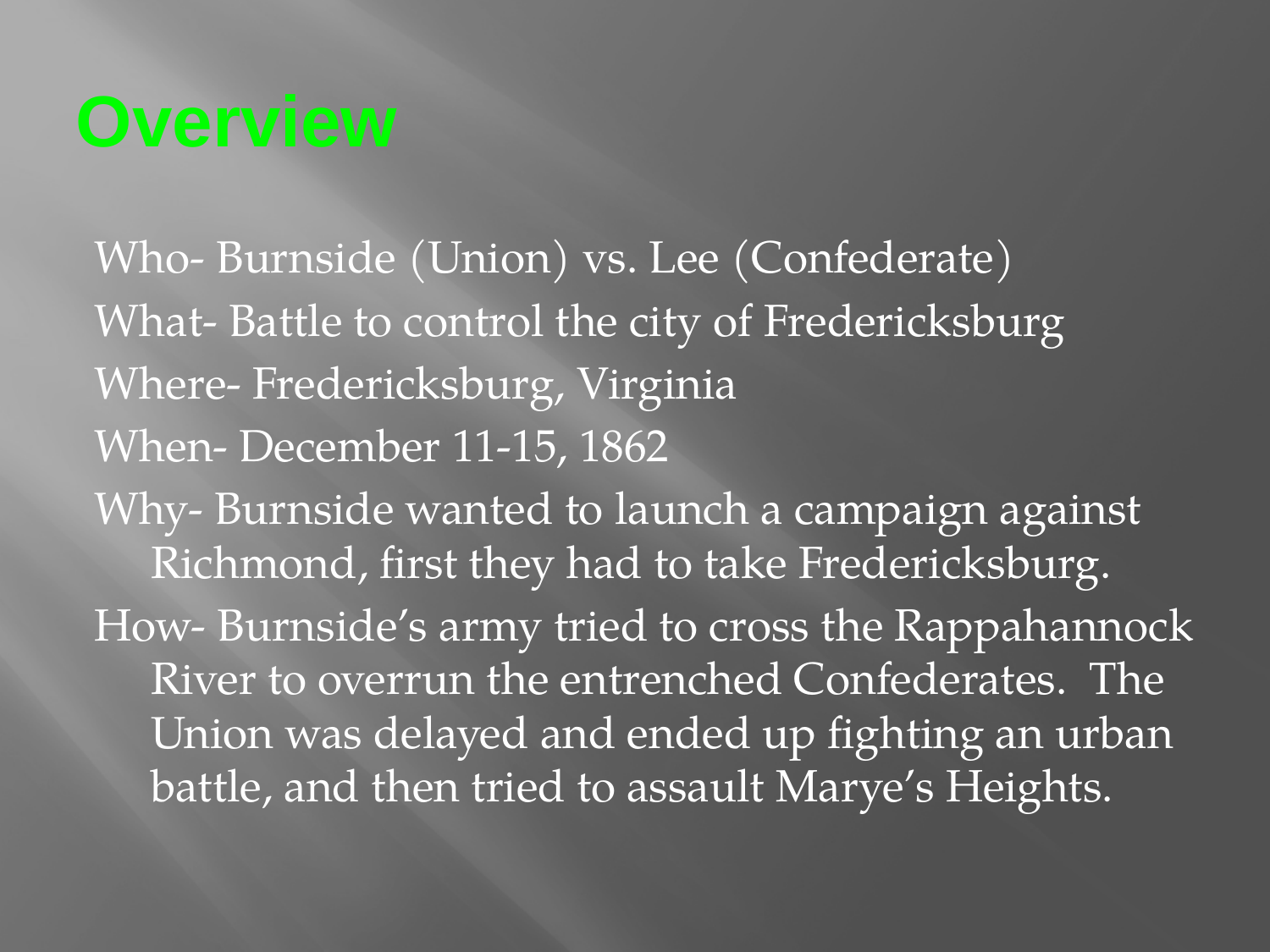

# Overview
Who- Burnside (Union) vs. Lee (Confederate)
What- Battle to control the city of Fredericksburg
Where- Fredericksburg, Virginia
When- December 11-15, 1862
Why- Burnside wanted to launch a campaign against Richmond, first they had to take Fredericksburg.
How- Burnside’s army tried to cross the Rappahannock River to overrun the entrenched Confederates.  The Union was delayed and ended up fighting an urban battle, and then tried to assault Marye’s Heights.